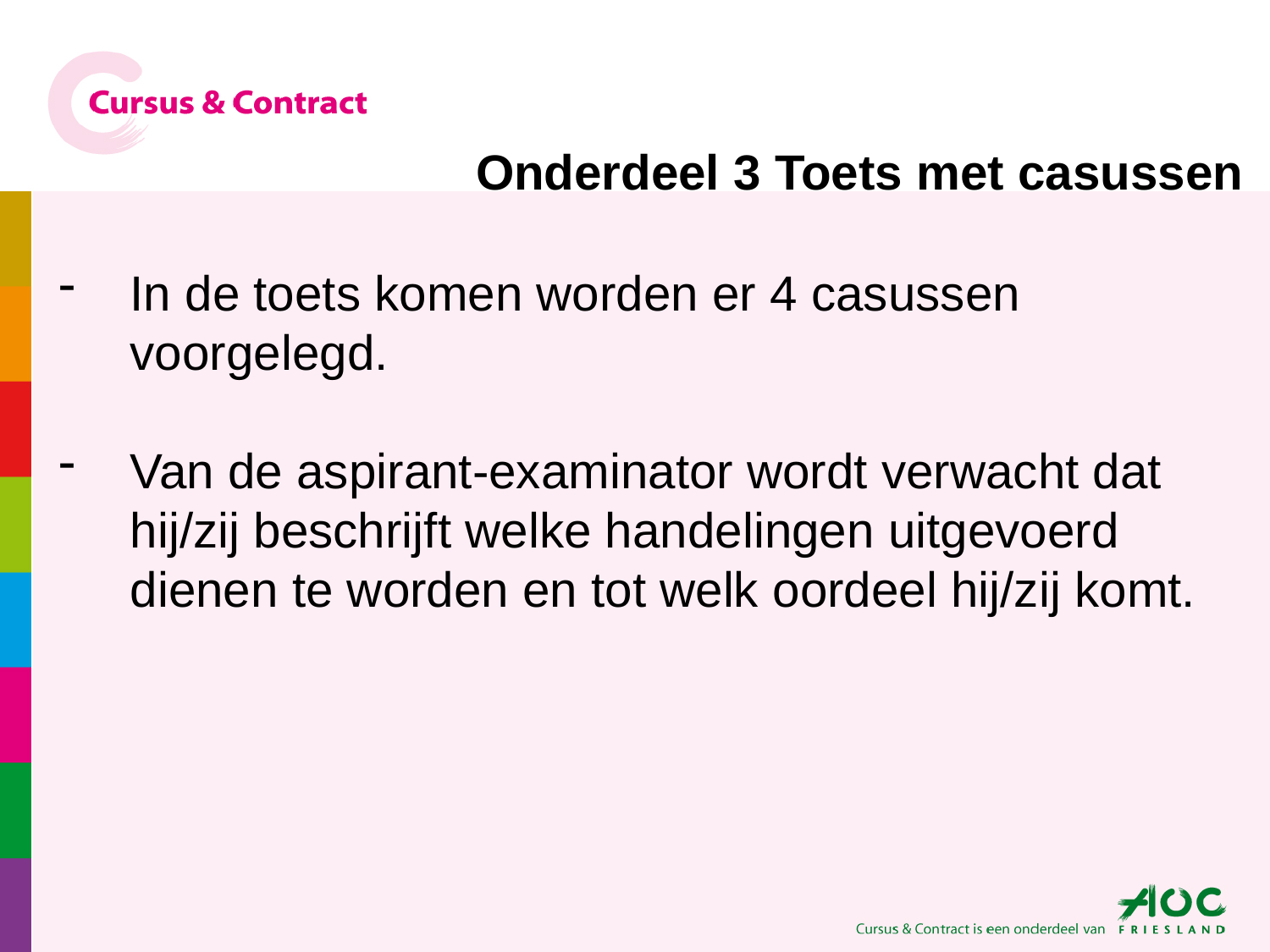

Onderdeel 3 Toets met casussen

In de toets komen worden er 4 casussen voorgelegd.

Van de aspirant-examinator wordt verwacht dat hij/zij beschrijft welke handelingen uitgevoerd dienen te worden en tot welk oordeel hij/zij komt.